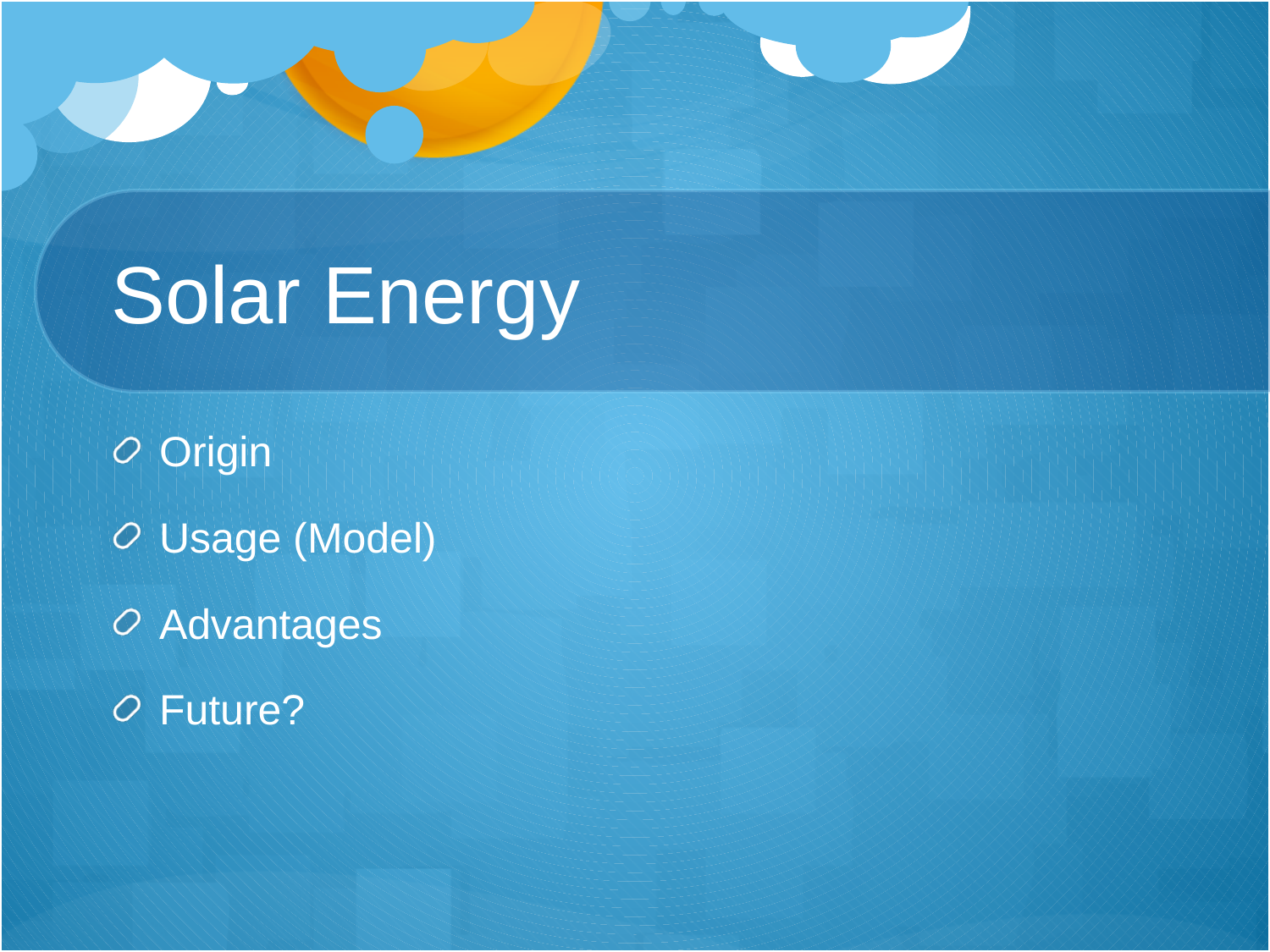

# Solar Energy
Origin
Usage (Model)
Advantages
Future?